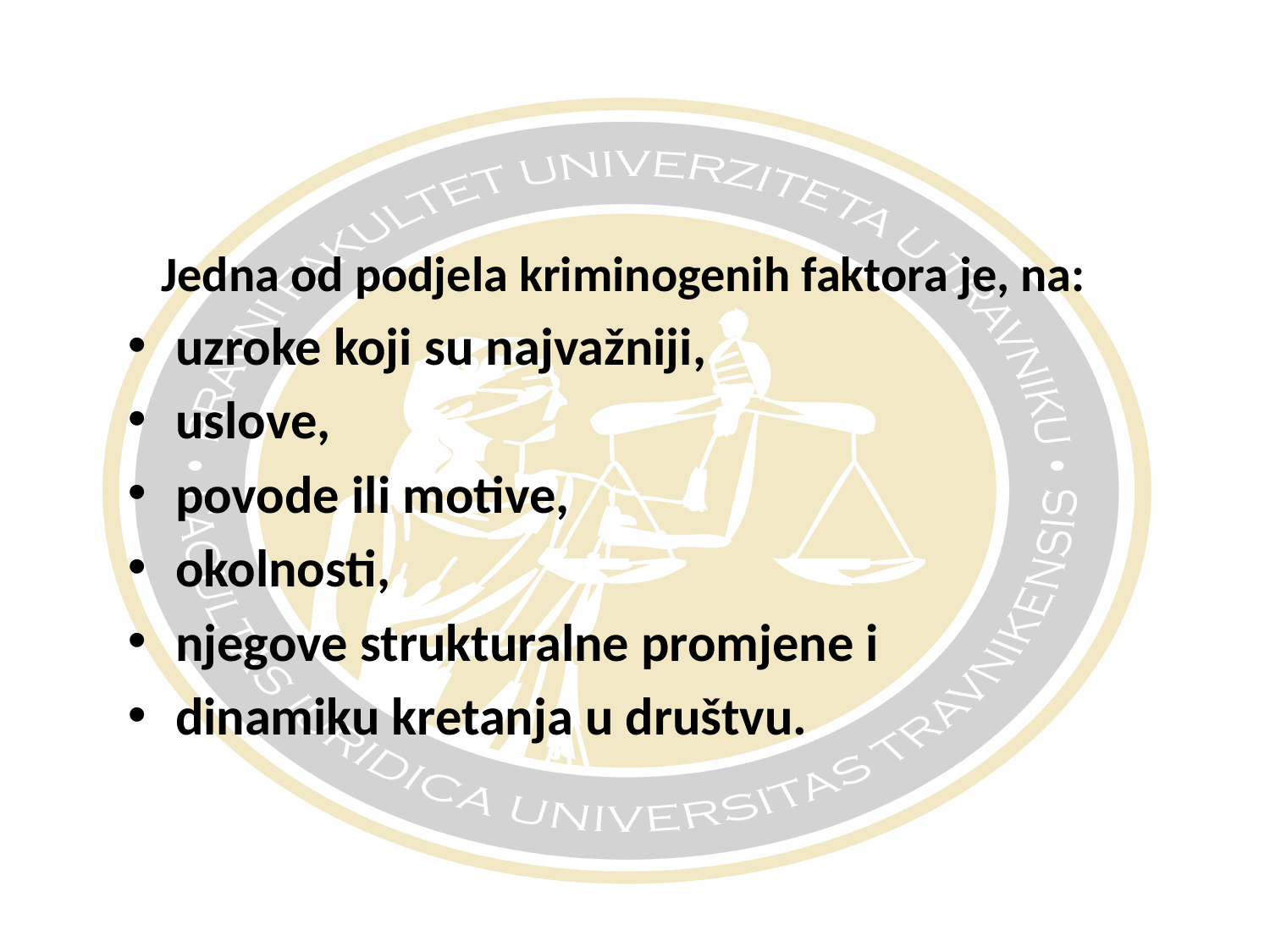

#
   Jedna od podjela kriminogenih faktora je, na:
uzroke koji su najvažniji,
uslove,
povode ili motive,
okolnosti,
njegove strukturalne promjene i
dinamiku kretanja u društvu.